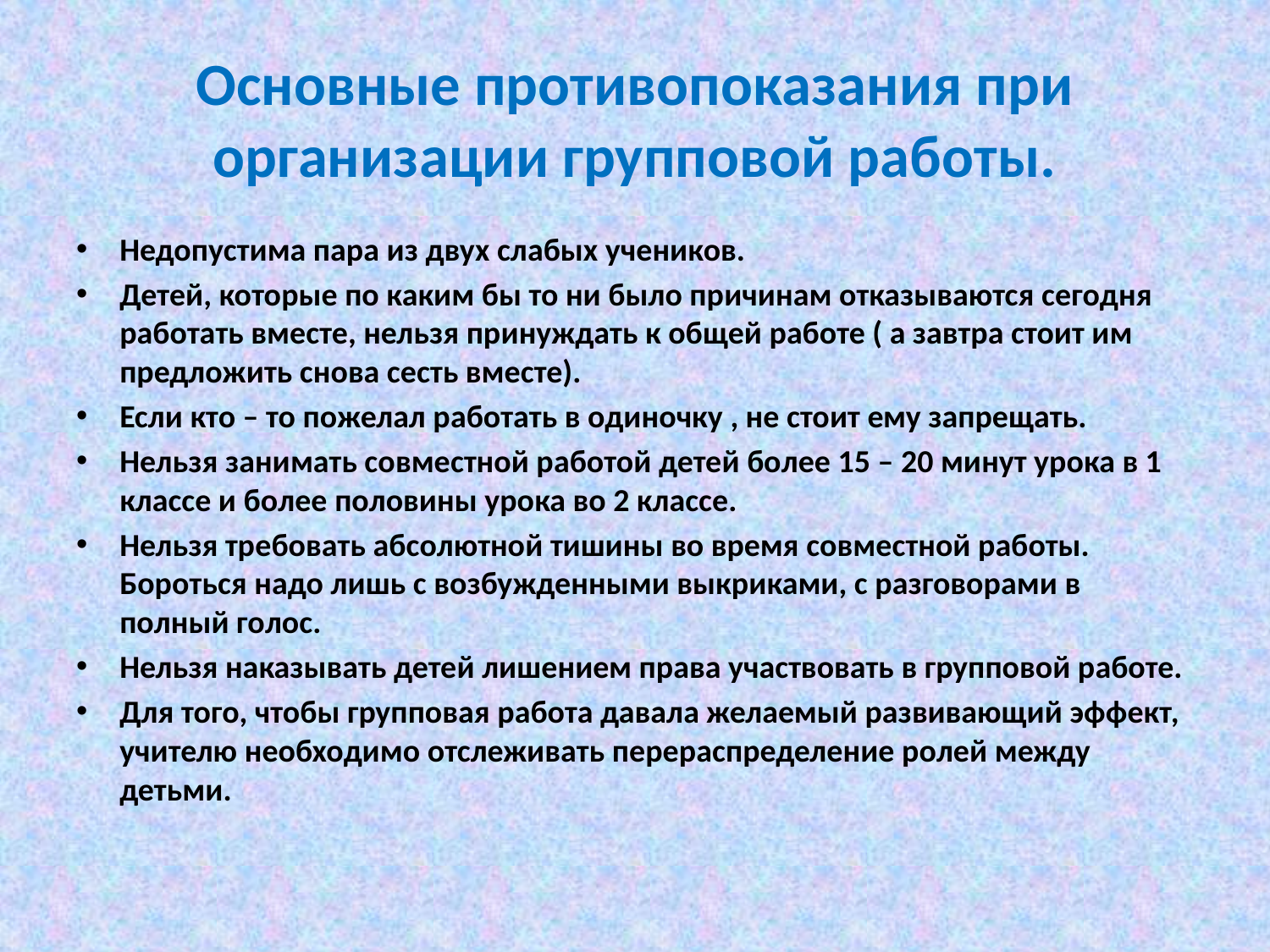

# Основные противопоказания при организации групповой работы.
Недопустима пара из двух слабых учеников.
Детей, которые по каким бы то ни было причинам отказываются сегодня работать вместе, нельзя принуждать к общей работе ( а завтра стоит им предложить снова сесть вместе).
Если кто – то пожелал работать в одиночку , не стоит ему запрещать.
Нельзя занимать совместной работой детей более 15 – 20 минут урока в 1 классе и более половины урока во 2 классе.
Нельзя требовать абсолютной тишины во время совместной работы. Бороться надо лишь с возбужденными выкриками, с разговорами в полный голос.
Нельзя наказывать детей лишением права участвовать в групповой работе.
Для того, чтобы групповая работа давала желаемый развивающий эффект, учителю необходимо отслеживать перераспределение ролей между детьми.